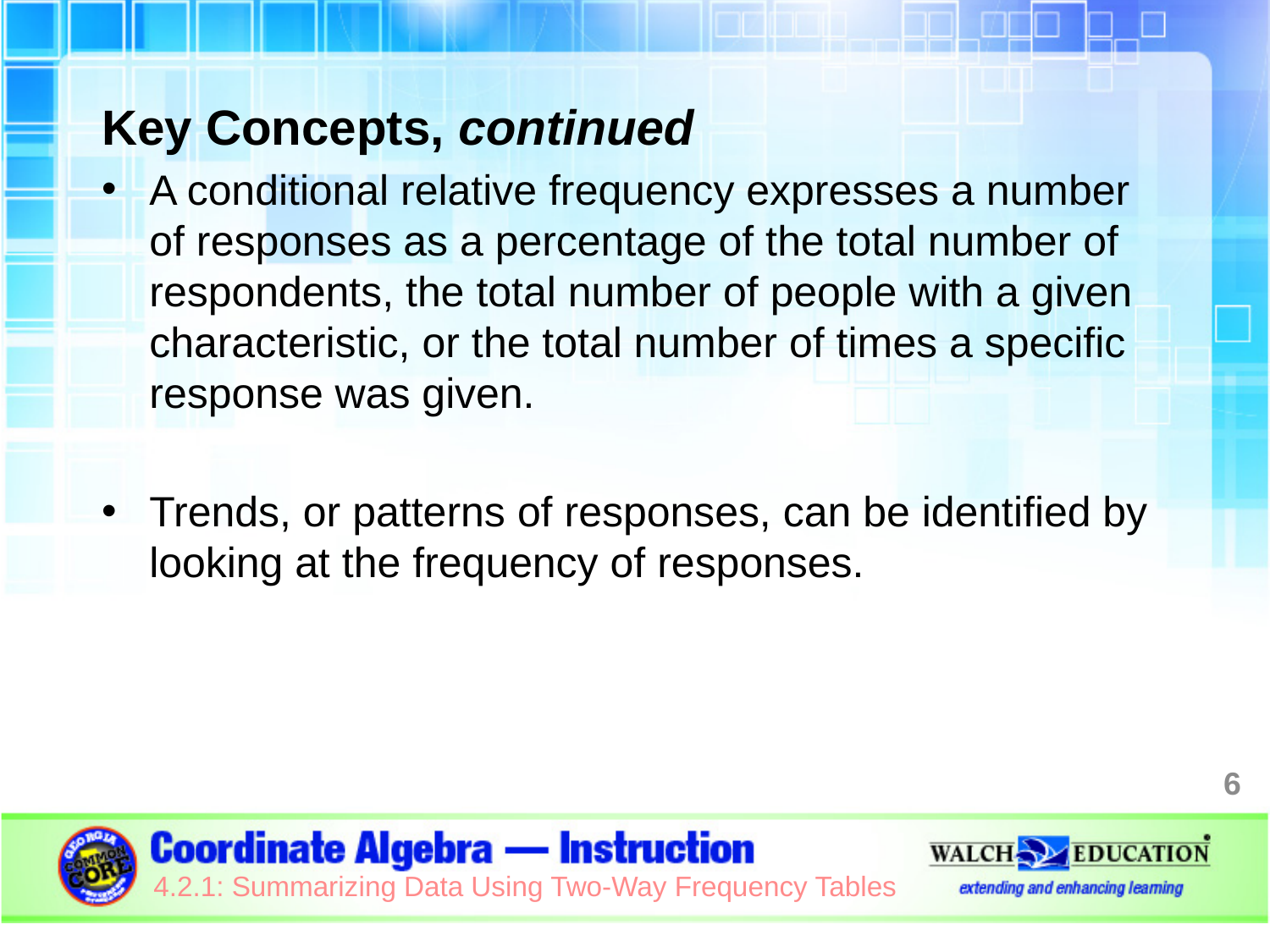

Key Concepts, continued
A conditional relative frequency expresses a number of responses as a percentage of the total number of respondents, the total number of people with a given characteristic, or the total number of times a specific response was given.

Trends, or patterns of responses, can be identified by looking at the frequency of responses.

6
4.2.1: Summarizing Data Using Two-Way Frequency Tables